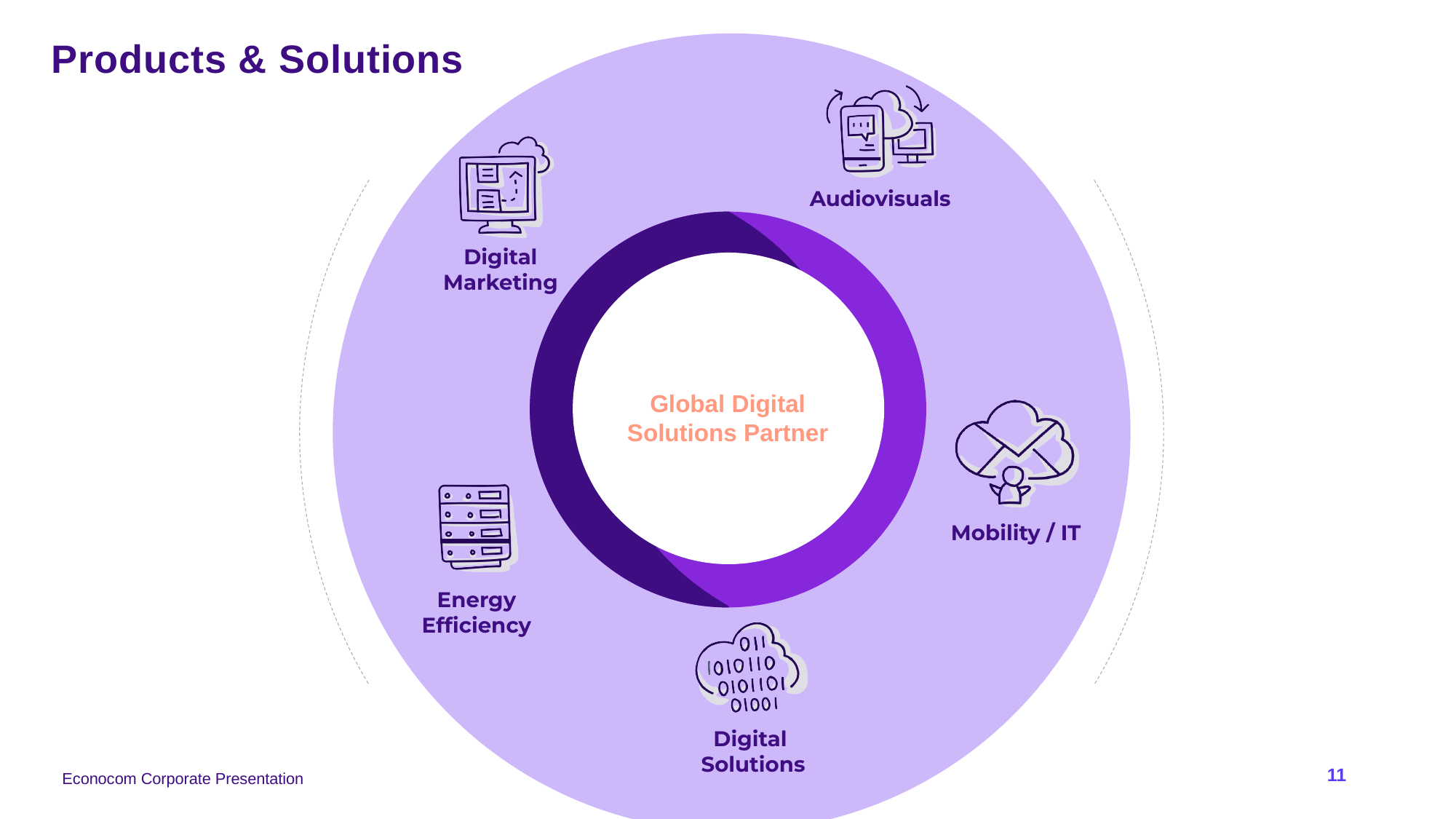

# Products & Solutions

Audiovisuals

Digital
Marketing
Global Digital Solutions Partner

Mobility / IT
Energy
Efficiency

Digital
Solutions
Econocom Corporate Presentation
11